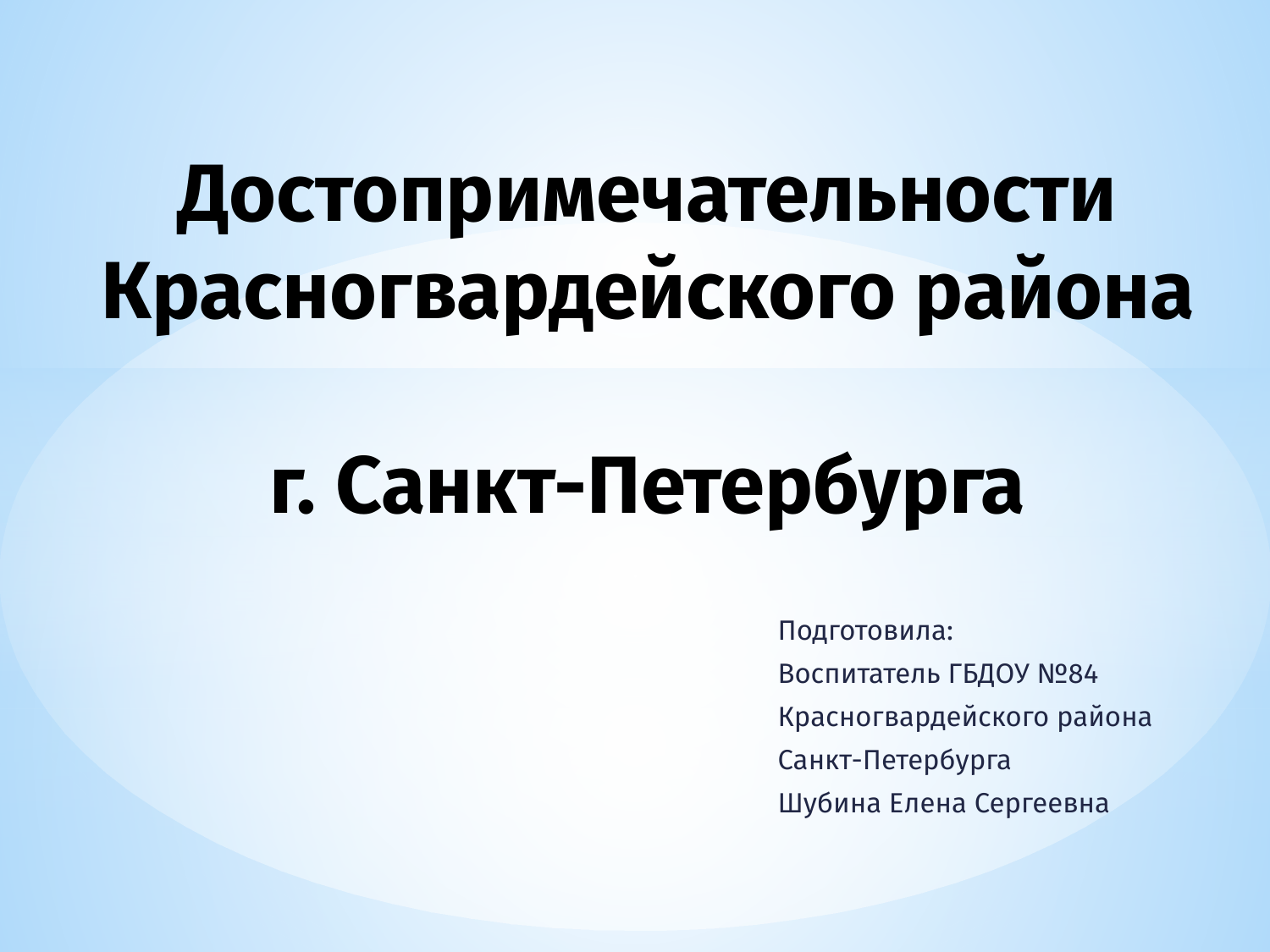

# Достопримечательности Красногвардейского района г. Санкт-Петербурга
Подготовила:
Воспитатель ГБДОУ №84
Красногвардейского района
Санкт-Петербурга
Шубина Елена Сергеевна